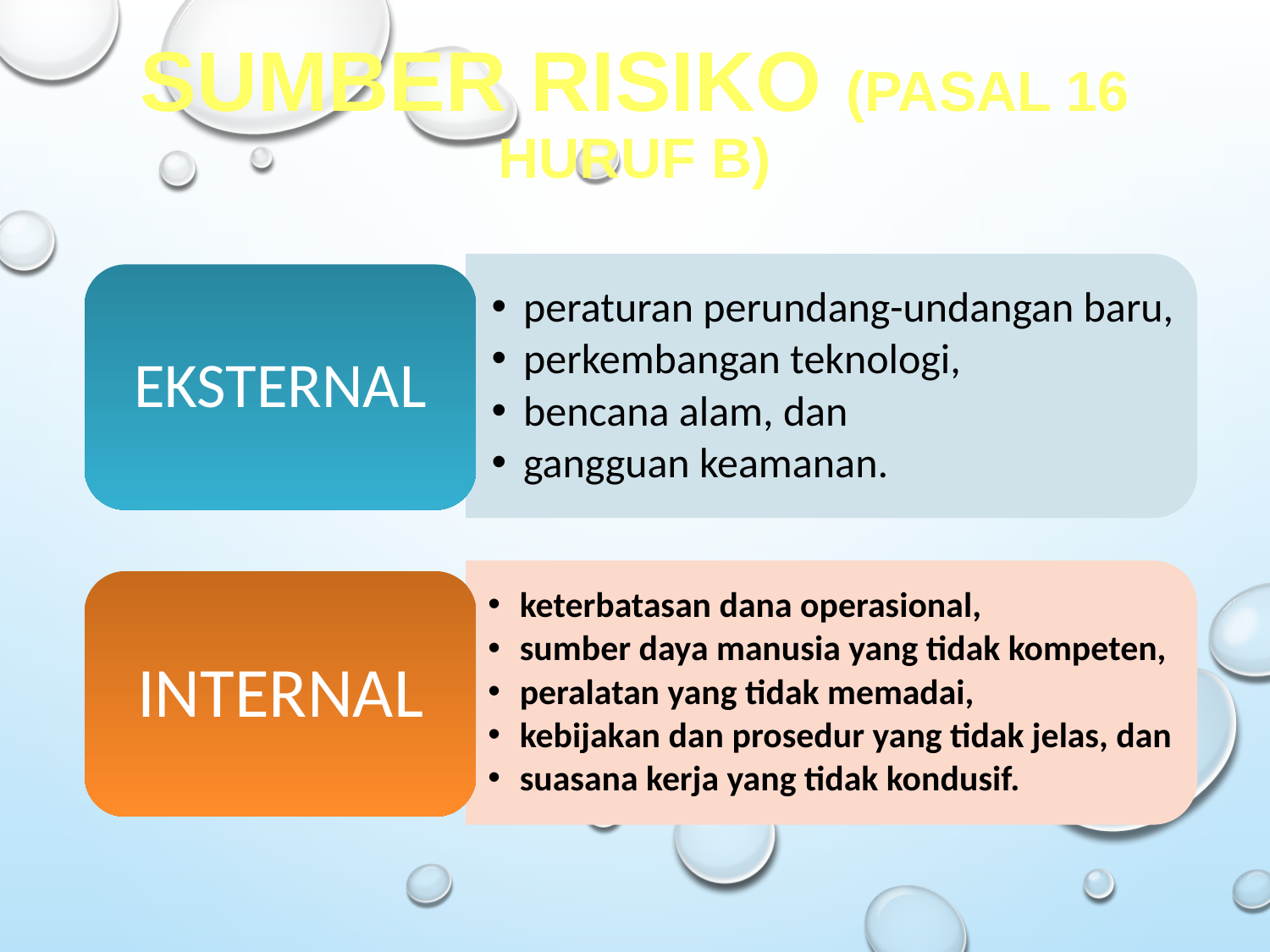

# SUMBER RISIKO (pasal 16 huruf b)

peraturan perundang-undangan baru,
perkembangan teknologi,
bencana alam, dan
gangguan keamanan.

EKSTERNAL

keterbatasan dana operasional,
sumber daya manusia yang tidak kompeten,
peralatan yang tidak memadai,
kebijakan dan prosedur yang tidak jelas, dan
suasana kerja yang tidak kondusif.

INTERNAL